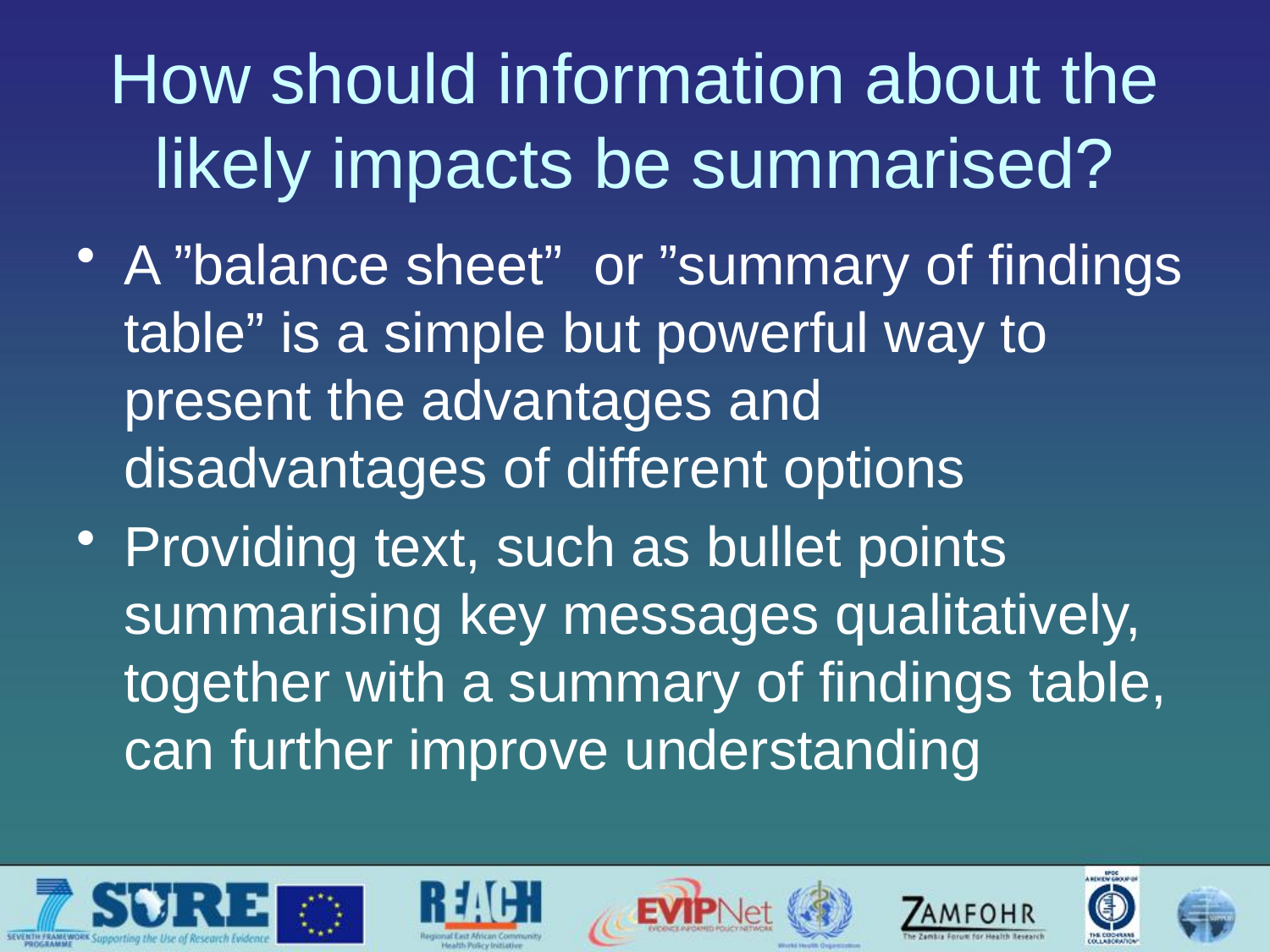

# How should information about the likely impacts be summarised?
A ”balance sheet”  or ”summary of findings table” is a simple but powerful way to present the advantages and disadvantages of different options
Providing text, such as bullet points  summarising key messages qualitatively, together with a summary of findings table, can further improve understanding